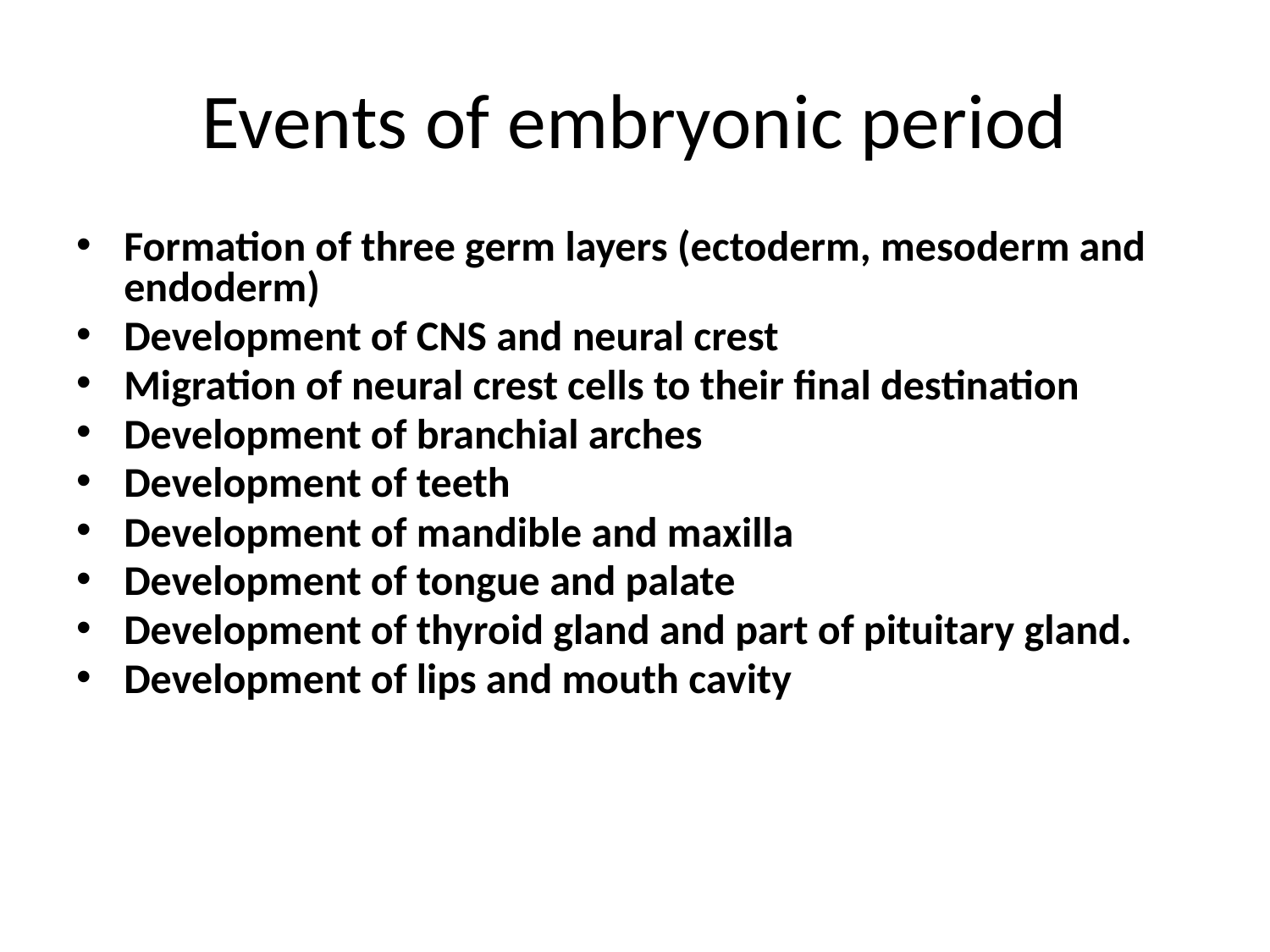

# Events of embryonic period
Formation of three germ layers (ectoderm, mesoderm and endoderm)
Development of CNS and neural crest
Migration of neural crest cells to their final destination
Development of branchial arches
Development of teeth
Development of mandible and maxilla
Development of tongue and palate
Development of thyroid gland and part of pituitary gland.
Development of lips and mouth cavity